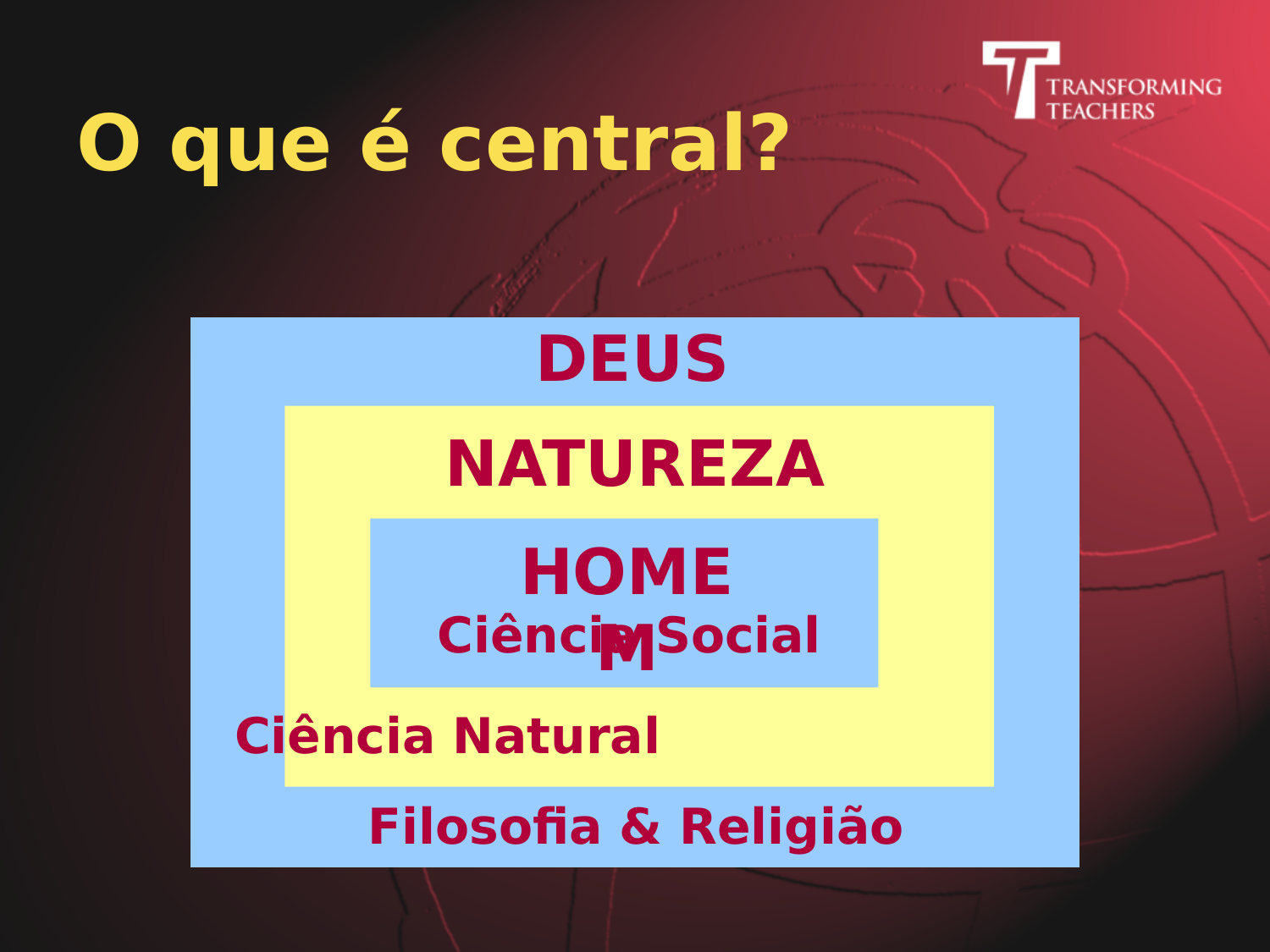

# O que é central?
DEUS

NATUREZA

HOMEM
Ciência Social

Ciência Natural
Filosofia & Religião